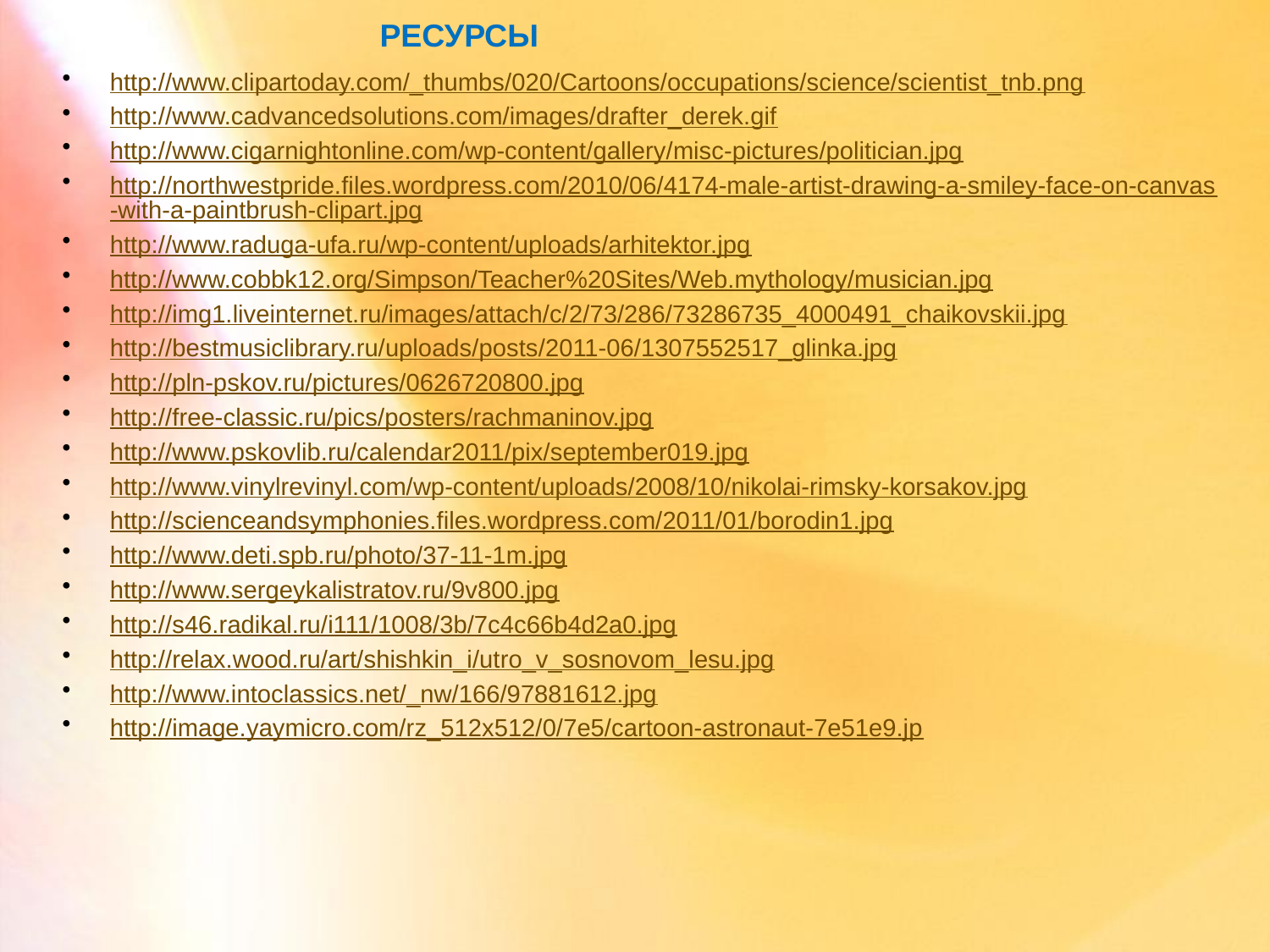

# РЕСУРСЫ
http://www.clipartoday.com/_thumbs/020/Cartoons/occupations/science/scientist_tnb.png
http://www.cadvancedsolutions.com/images/drafter_derek.gif
http://www.cigarnightonline.com/wp-content/gallery/misc-pictures/politician.jpg
http://northwestpride.files.wordpress.com/2010/06/4174-male-artist-drawing-a-smiley-face-on-canvas-with-a-paintbrush-clipart.jpg
http://www.raduga-ufa.ru/wp-content/uploads/arhitektor.jpg
http://www.cobbk12.org/Simpson/Teacher%20Sites/Web.mythology/musician.jpg
http://img1.liveinternet.ru/images/attach/c/2/73/286/73286735_4000491_chaikovskii.jpg
http://bestmusiclibrary.ru/uploads/posts/2011-06/1307552517_glinka.jpg
http://pln-pskov.ru/pictures/0626720800.jpg
http://free-classic.ru/pics/posters/rachmaninov.jpg
http://www.pskovlib.ru/calendar2011/pix/september019.jpg
http://www.vinylrevinyl.com/wp-content/uploads/2008/10/nikolai-rimsky-korsakov.jpg
http://scienceandsymphonies.files.wordpress.com/2011/01/borodin1.jpg
http://www.deti.spb.ru/photo/37-11-1m.jpg
http://www.sergeykalistratov.ru/9v800.jpg
http://s46.radikal.ru/i111/1008/3b/7c4c66b4d2a0.jpg
http://relax.wood.ru/art/shishkin_i/utro_v_sosnovom_lesu.jpg
http://www.intoclassics.net/_nw/166/97881612.jpg
http://image.yaymicro.com/rz_512x512/0/7e5/cartoon-astronaut-7e51e9.jp